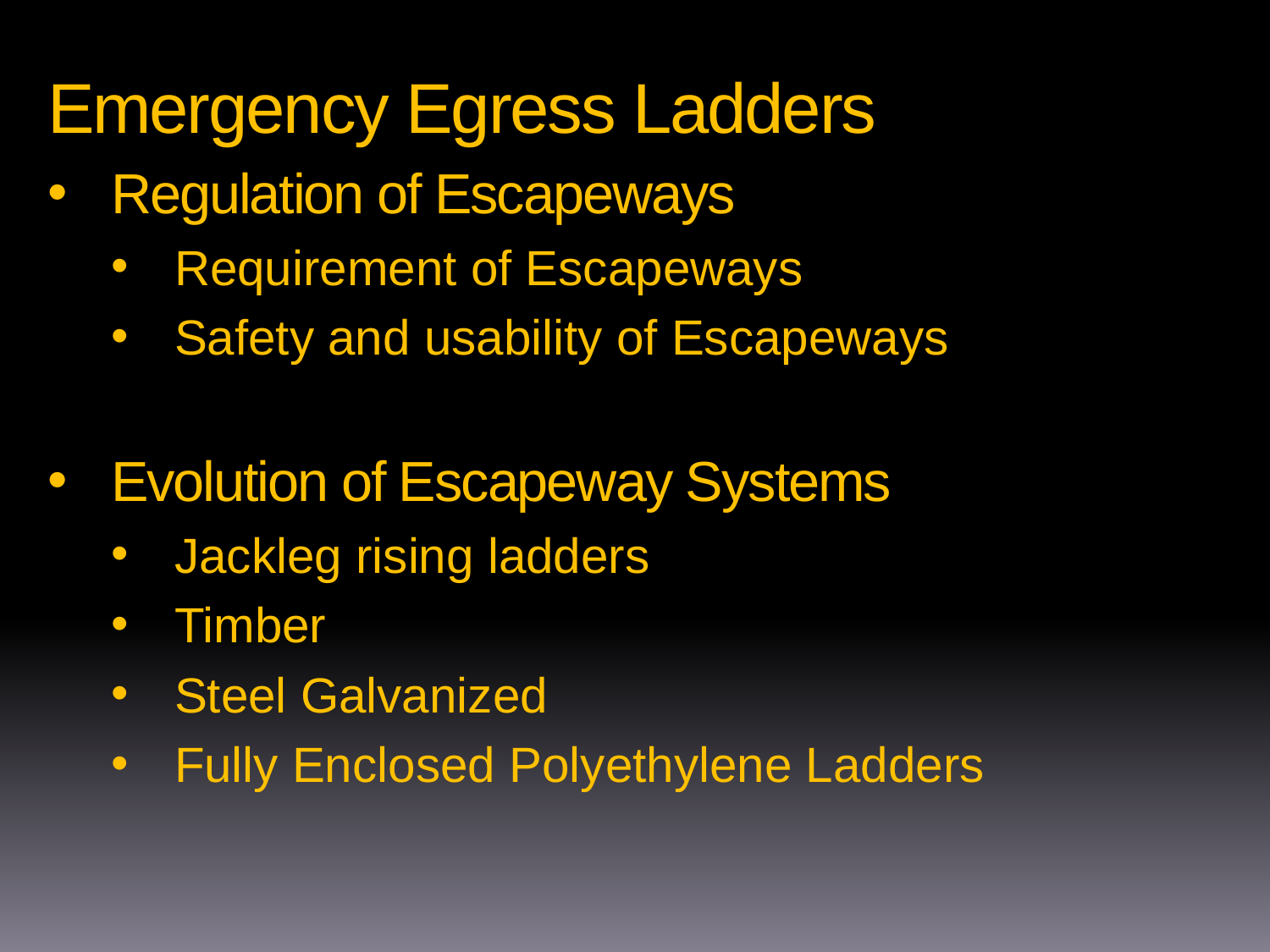

Emergency Egress Ladders
Regulation of Escapeways
Requirement of Escapeways
Safety and usability of Escapeways

Evolution of Escapeway Systems
Jackleg rising ladders
Timber
Steel Galvanized
Fully Enclosed Polyethylene Ladders